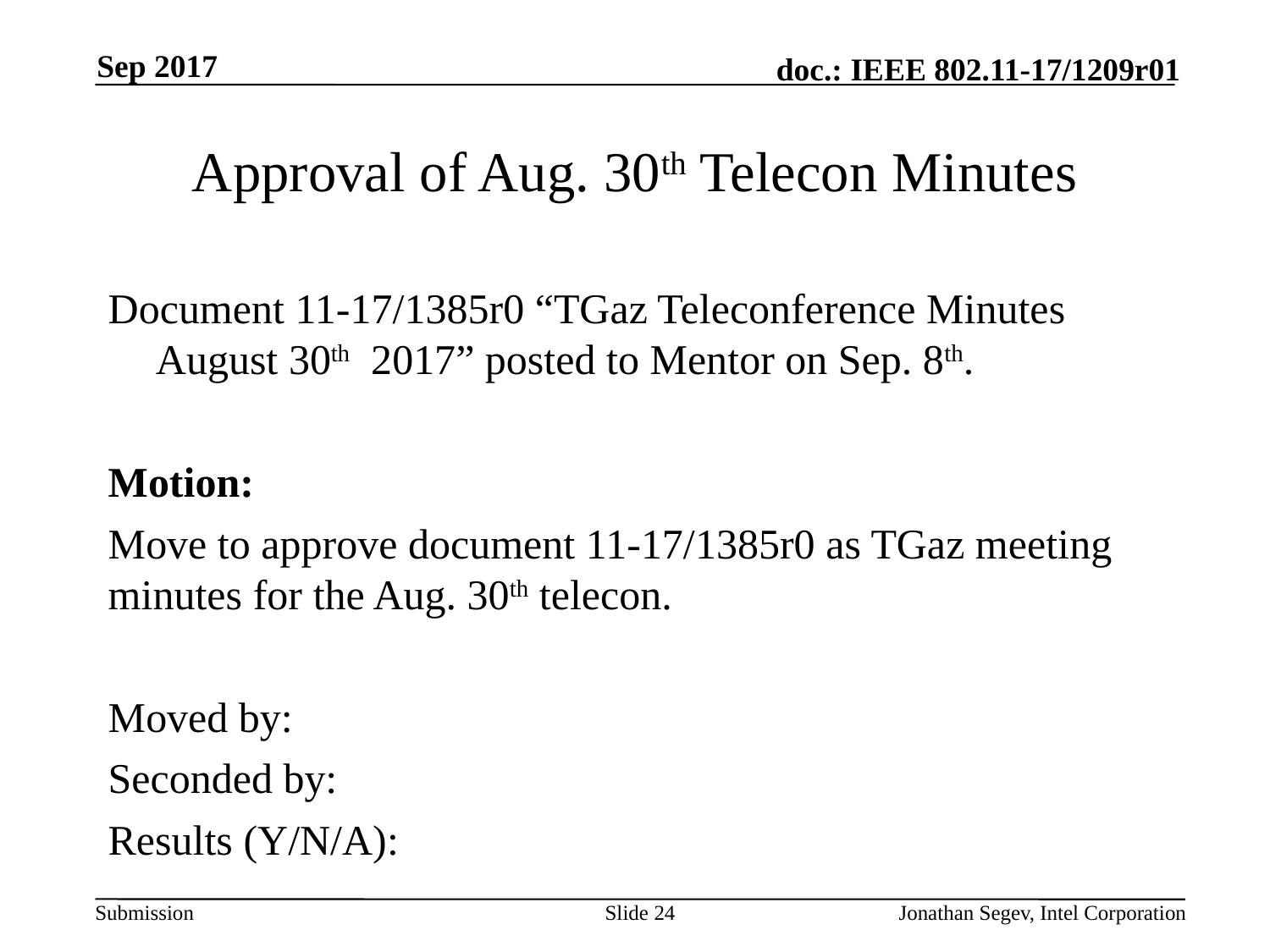

Sep 2017
# Approval of Aug. 30th Telecon Minutes
Document 11-17/1385r0 “TGaz Teleconference Minutes August 30th  2017” posted to Mentor on Sep. 8th.

Motion:
Move to approve document 11-17/1385r0 as TGaz meeting minutes for the Aug. 30th telecon.

Moved by:
Seconded by:
Results (Y/N/A):

Slide 24
Jonathan Segev, Intel Corporation